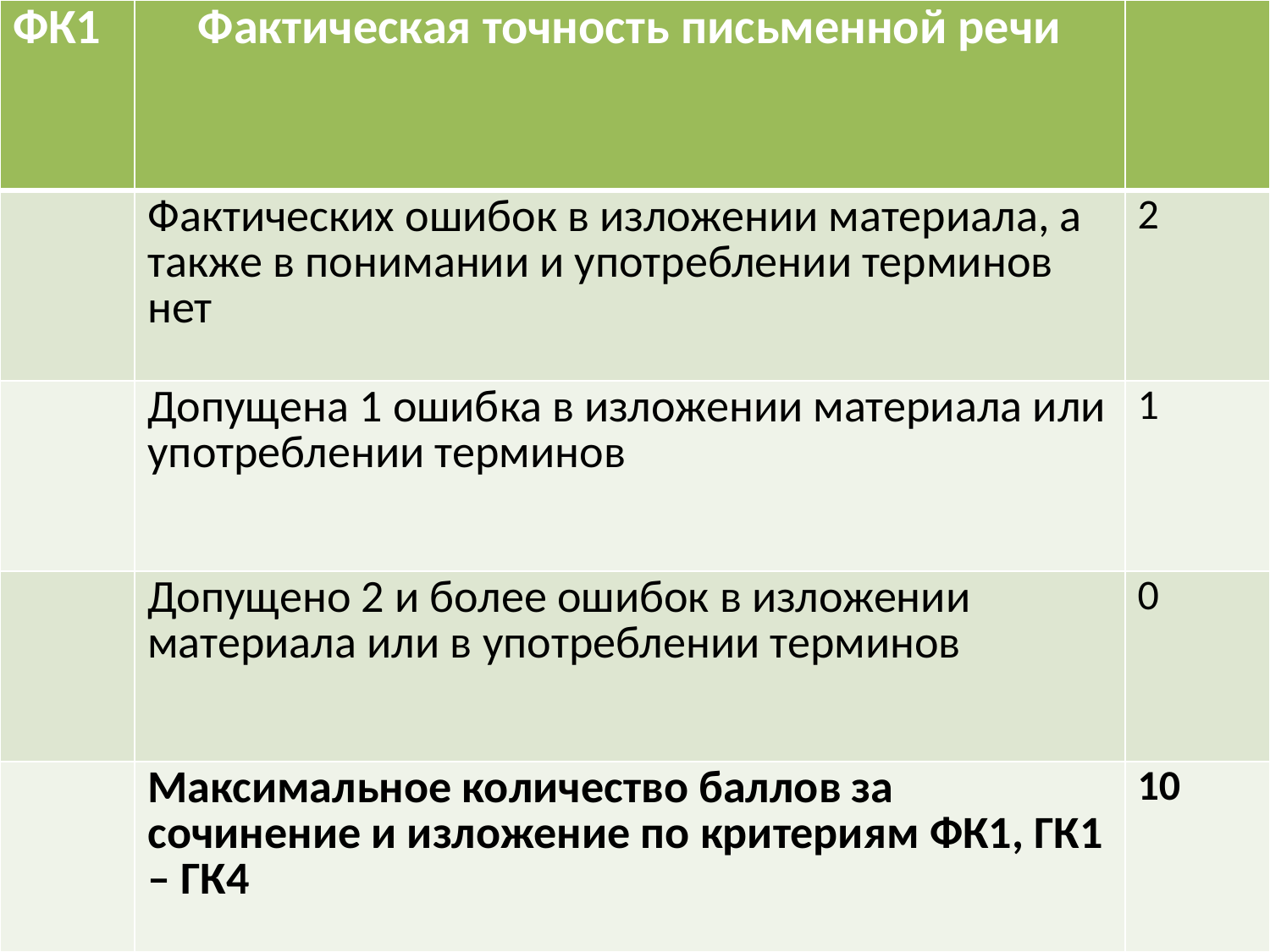

| ФК1 | Фактическая точность письменной речи |  |
| --- | --- | --- |
|  | Фактических ошибок в изложении материала, а также в понимании и употреблении терминов нет | 2 |
|  | Допущена 1 ошибка в изложении материала или употреблении терминов | 1 |
|  | Допущено 2 и более ошибок в изложении материала или в употреблении терминов | 0 |
|  | Максимальное количество баллов за сочинение и изложение по критериям ФК1, ГК1 – ГК4 | 10 |